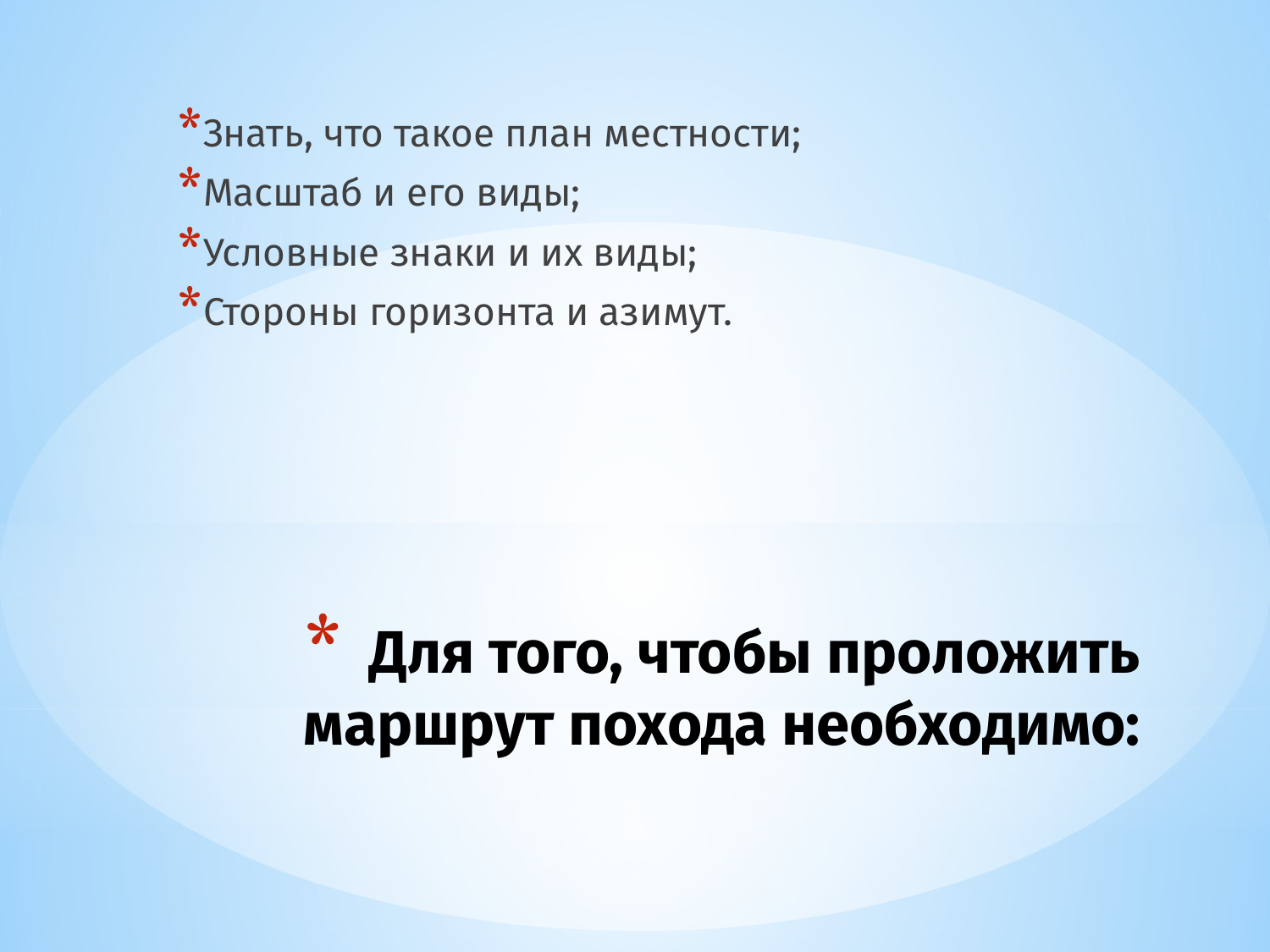

Знать, что такое план местности;
Масштаб и его виды;
Условные знаки и их виды;
Стороны горизонта и азимут.
# Для того, чтобы проложить маршрут похода необходимо: